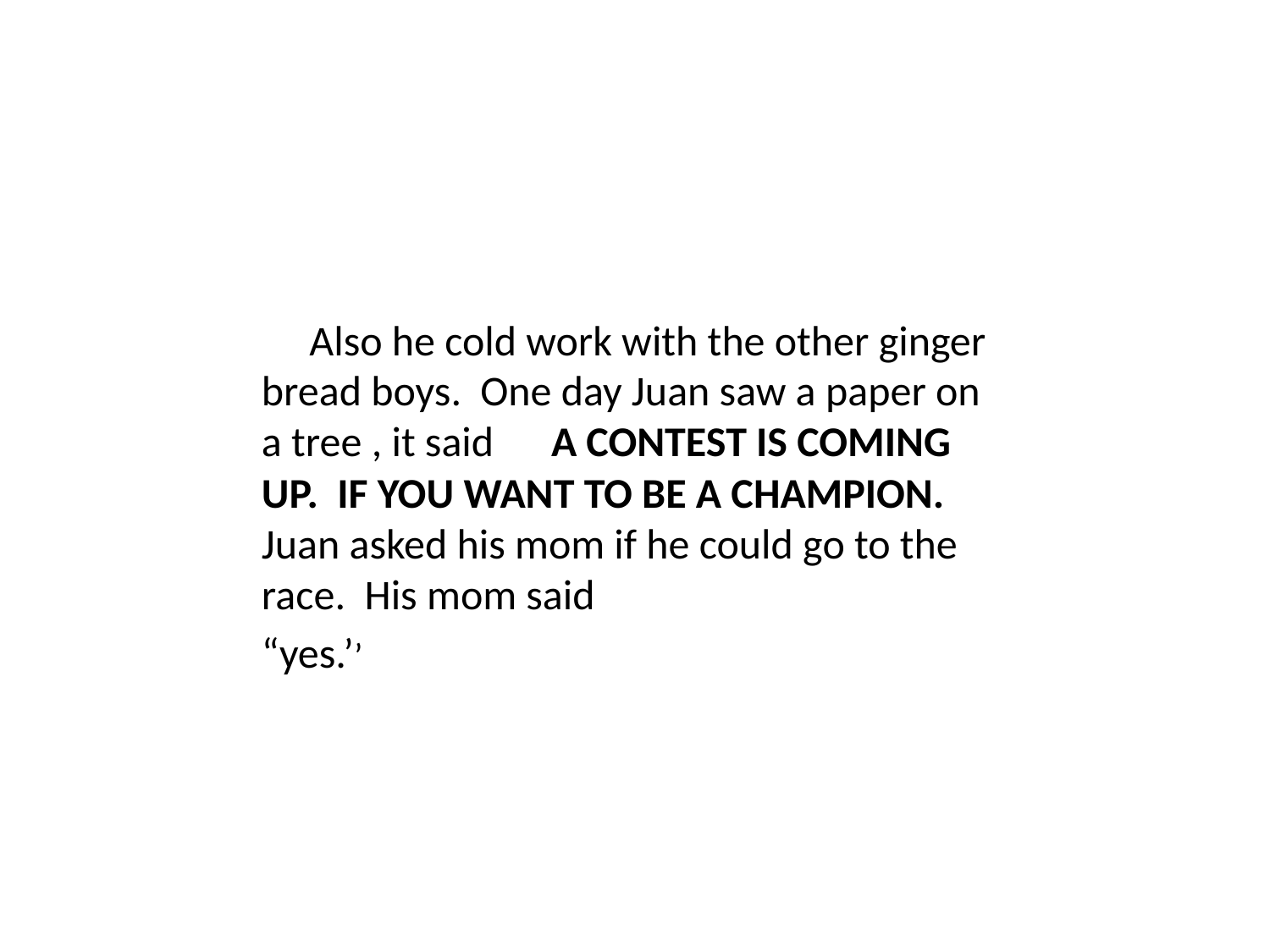

Also he cold work with the other ginger bread boys.  One day Juan saw a paper on a tree , it said      A CONTEST IS COMING UP.  IF YOU WANT TO BE A CHAMPION.  Juan asked his mom if he could go to the race.  His mom said
“yes.’’